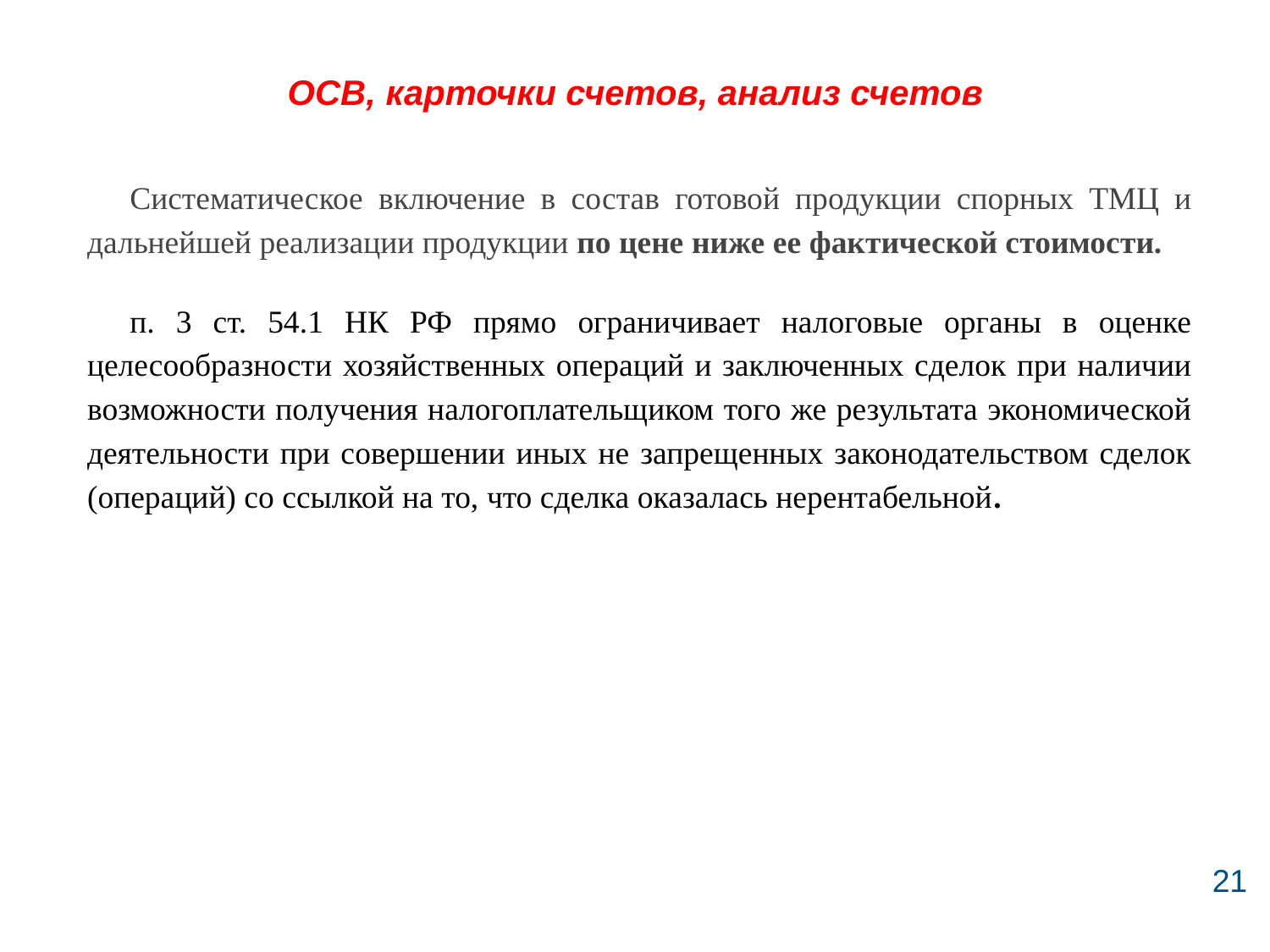

# ОСВ, карточки счетов, анализ счетов
Систематическое включение в состав готовой продукции спорных ТМЦ и дальнейшей реализации продукции по цене ниже ее фактической стоимости.
п. 3 ст. 54.1 НК РФ прямо ограничивает налоговые органы в оценке целесообразности хозяйственных операций и заключенных сделок при наличии возможности получения налогоплательщиком того же результата экономической деятельности при совершении иных не запрещенных законодательством сделок (операций) со ссылкой на то, что сделка оказалась нерентабельной.